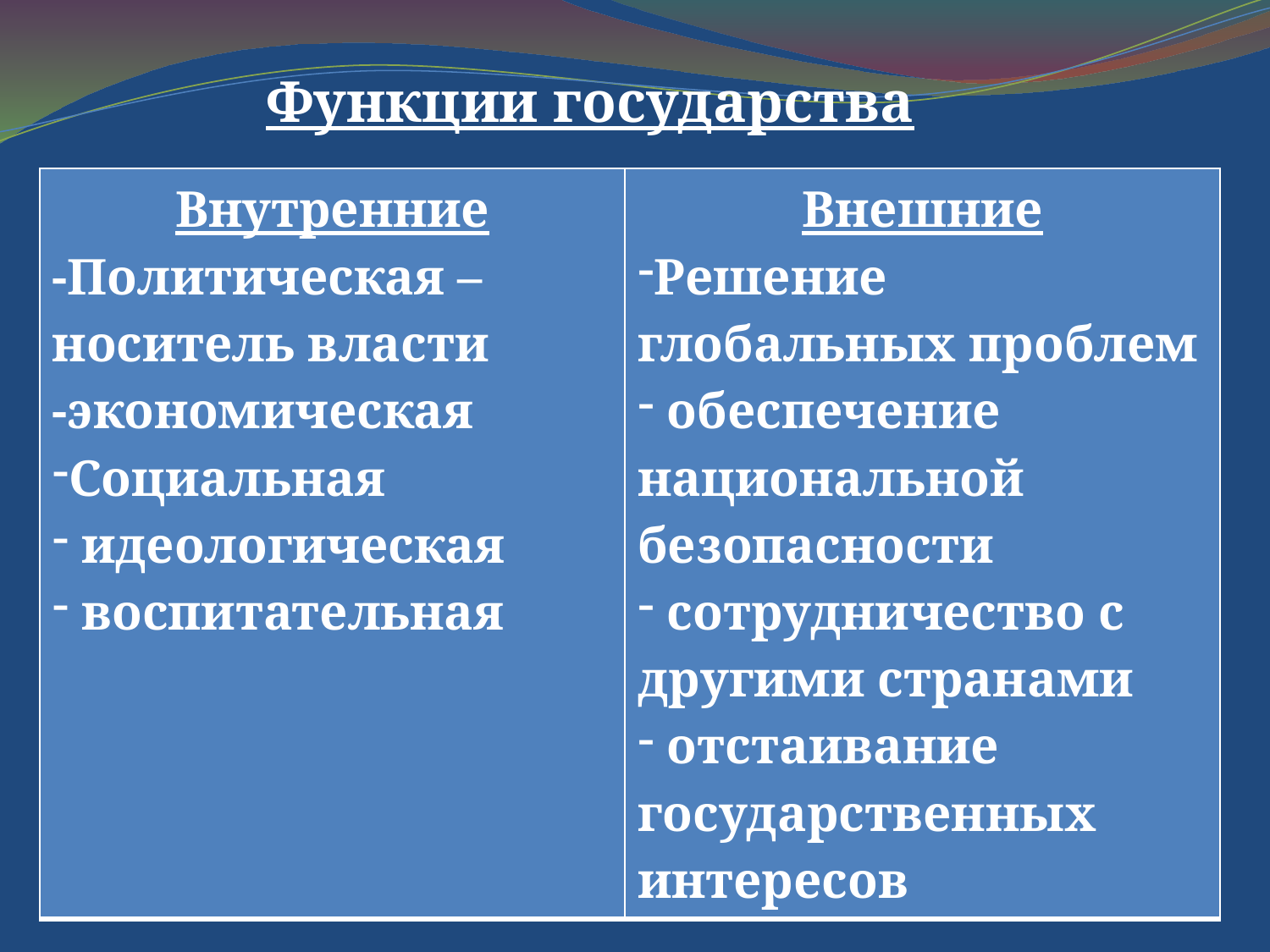

Функции государства
| Внутренние -Политическая – носитель власти -экономическая Социальная идеологическая воспитательная | Внешние Решение глобальных проблем обеспечение национальной безопасности сотрудничество с другими странами отстаивание государственных интересов |
| --- | --- |